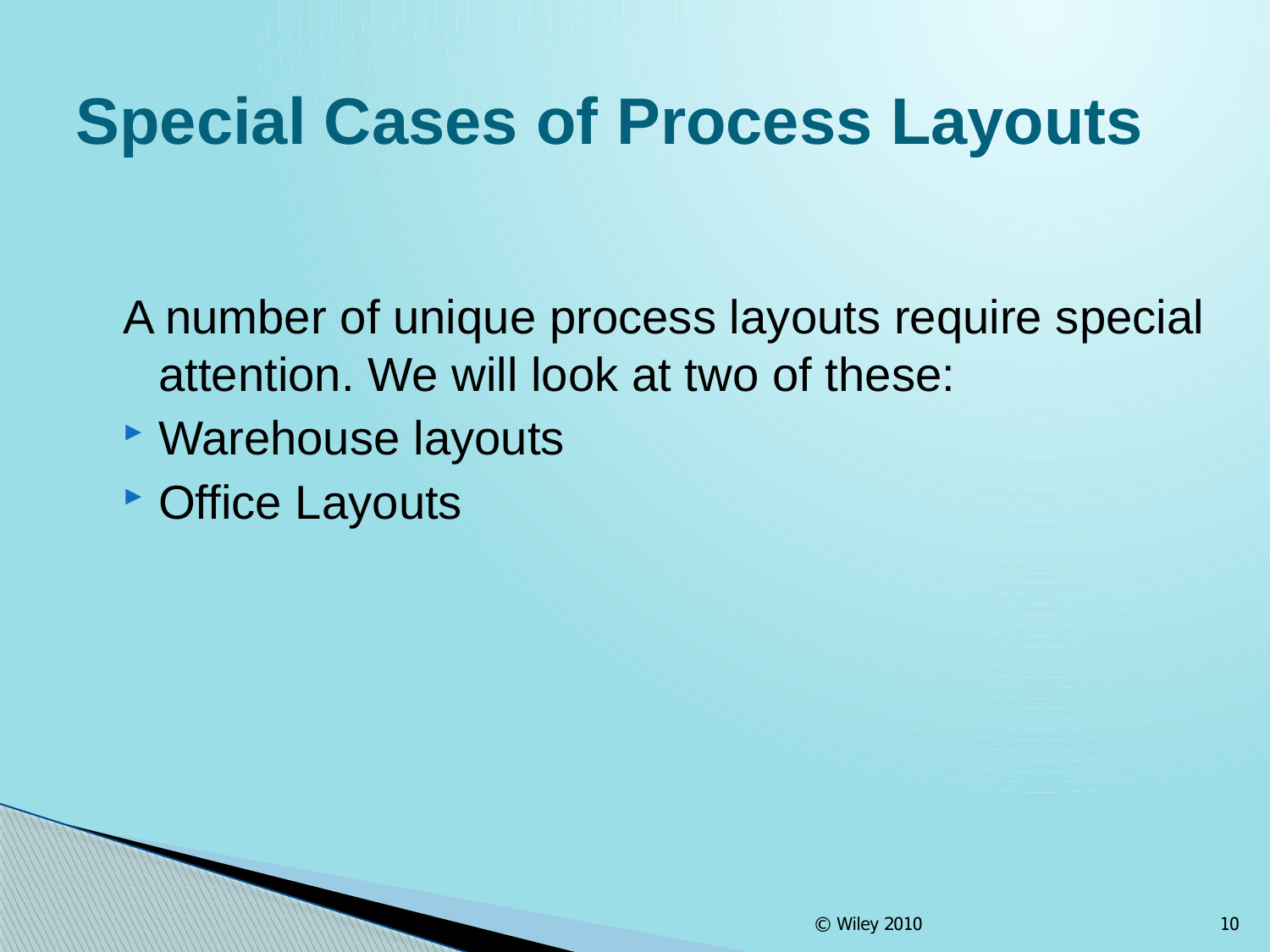

# Special Cases of Process Layouts
A number of unique process layouts require special attention. We will look at two of these:
Warehouse layouts
Office Layouts
© Wiley 2010
10